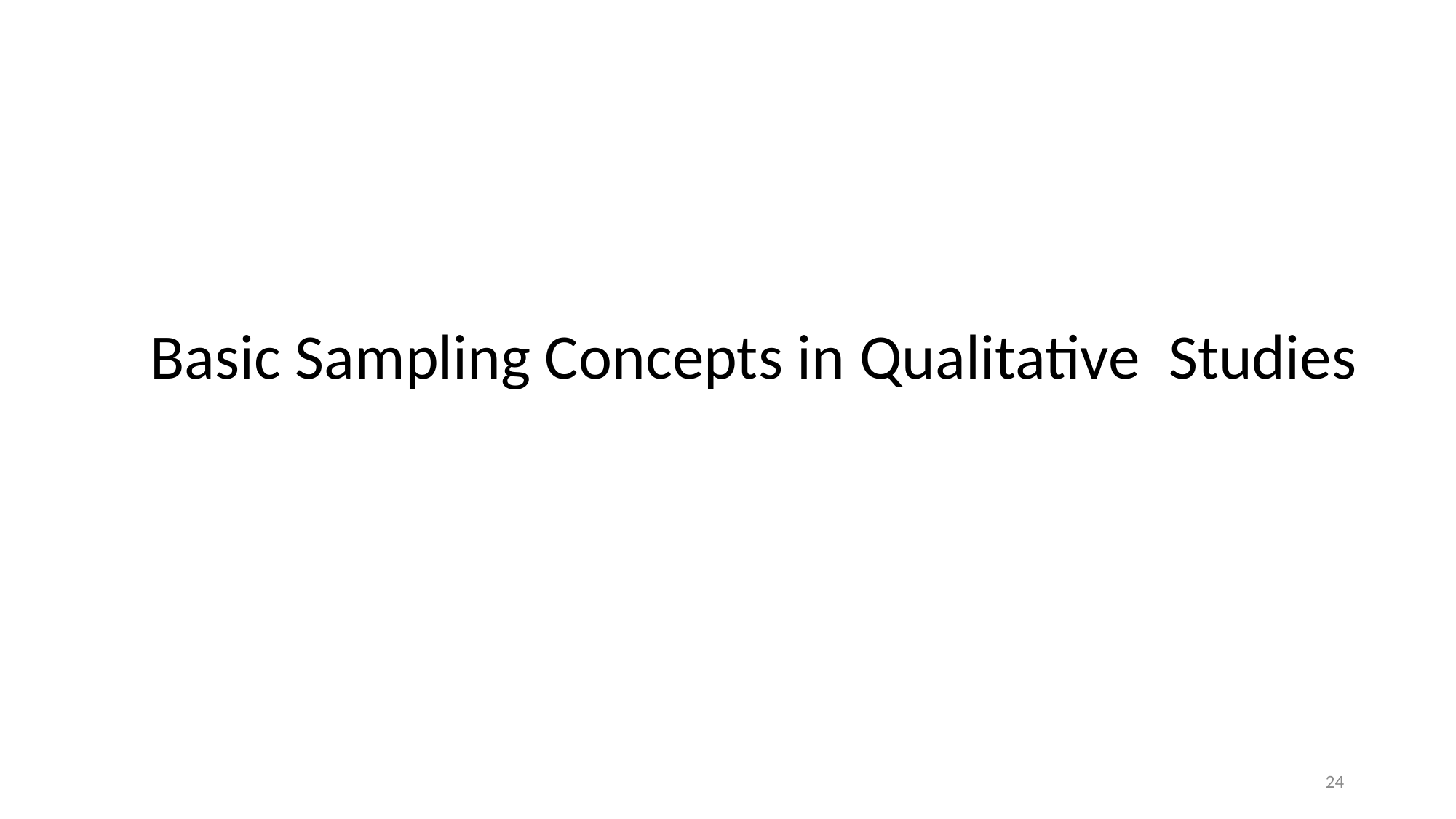

# Basic Sampling Concepts in Qualitative  Studies
24